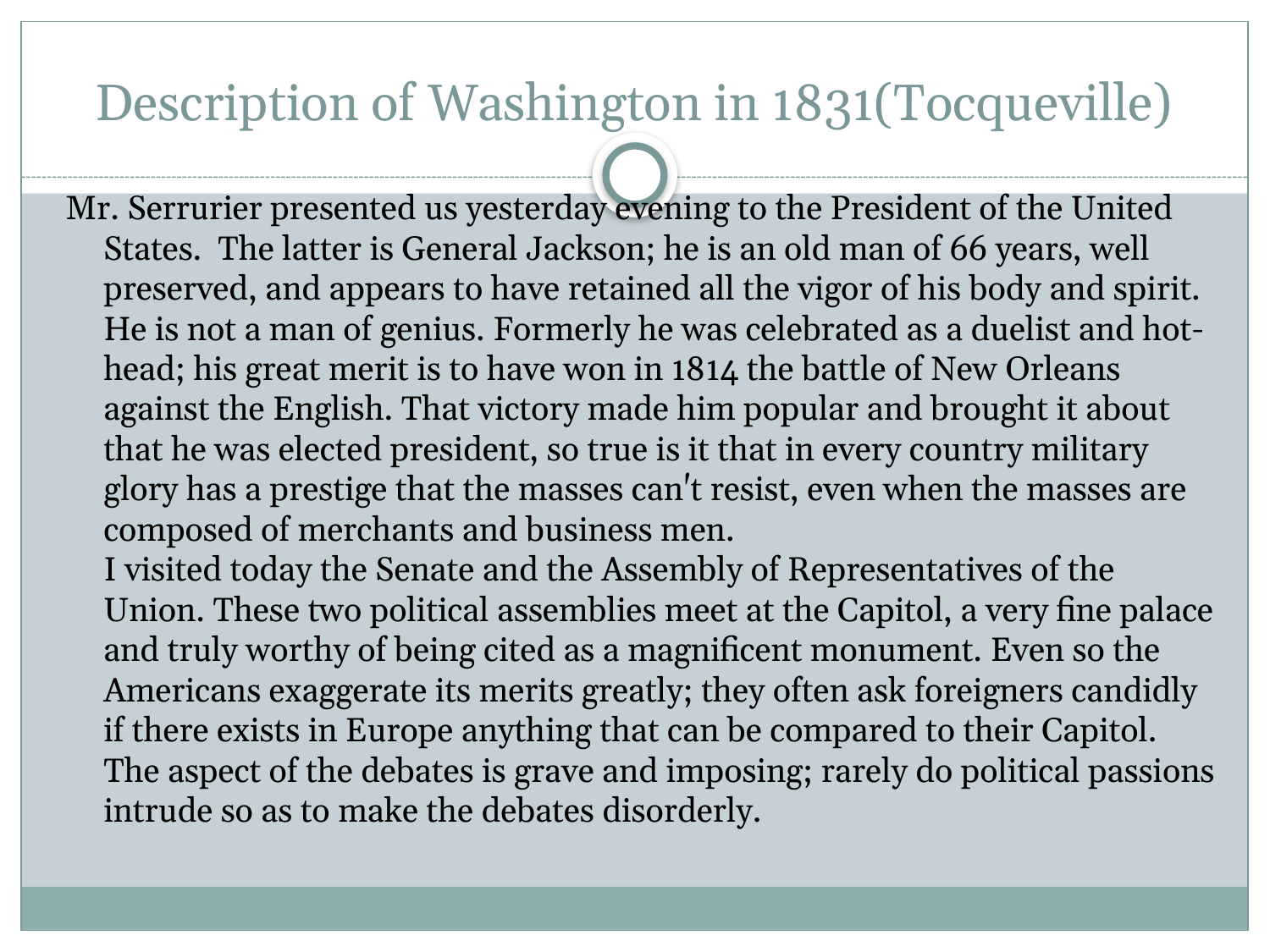

# Description of Washington in 1831(Tocqueville)
Mr. Serrurier presented us yesterday evening to the President of the United States.  The latter is General Jackson; he is an old man of 66 years, well preserved, and appears to have retained all the vigor of his body and spirit. He is not a man of genius. Formerly he was celebrated as a duelist and hot-head; his great merit is to have won in 1814 the battle of New Orleans against the English. That victory made him popular and brought it about that he was elected president, so true is it that in every country military glory has a prestige that the masses can't resist, even when the masses are composed of merchants and business men.
I visited today the Senate and the Assembly of Representatives of the Union. These two political assemblies meet at the Capitol, a very fine palace and truly worthy of being cited as a magnificent monument. Even so the Americans exaggerate its merits greatly; they often ask foreigners candidly if there exists in Europe anything that can be compared to their Capitol. The aspect of the debates is grave and imposing; rarely do political passions intrude so as to make the debates disorderly.